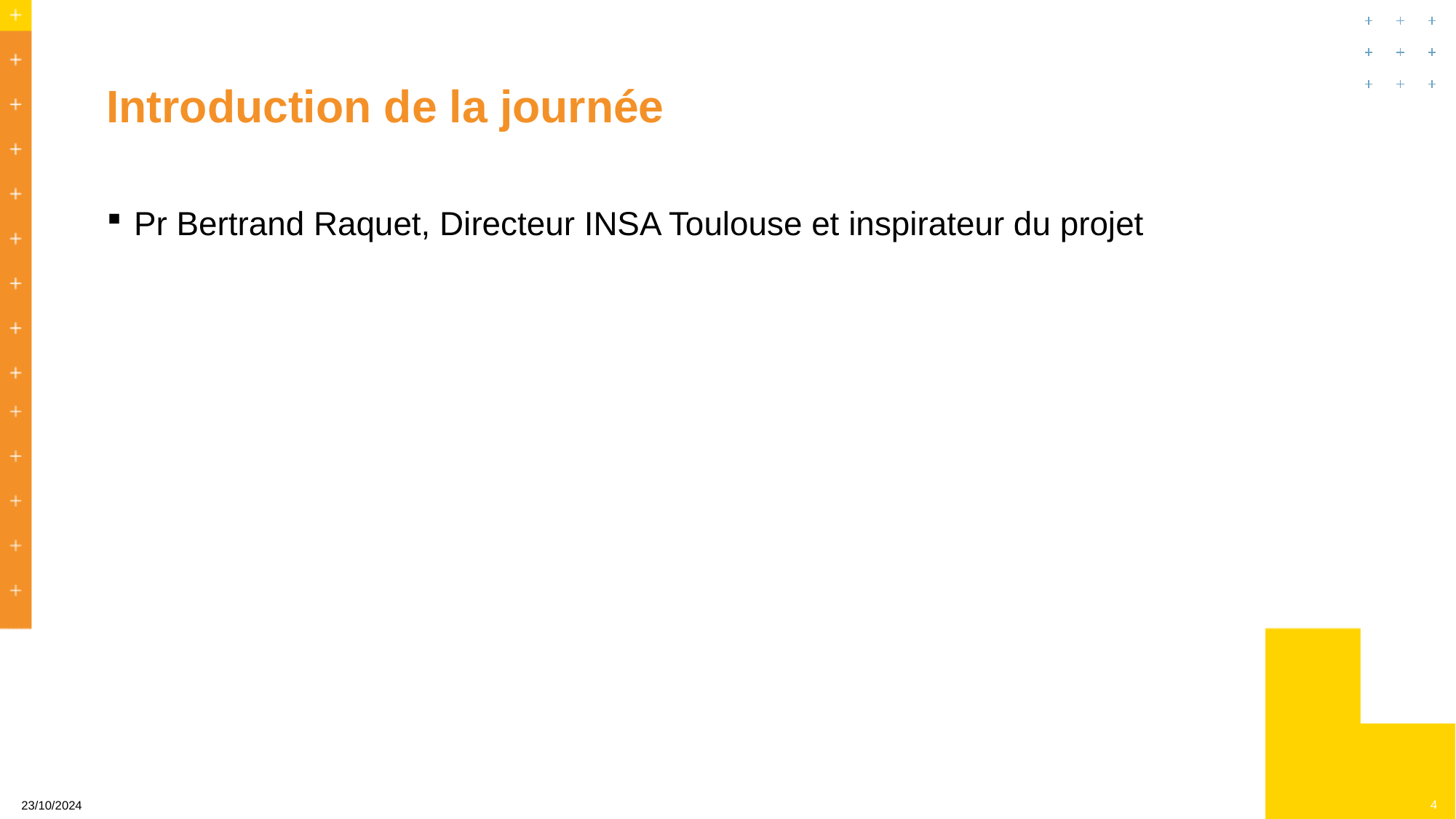

# Introduction de la journée

Pr Bertrand Raquet, Directeur INSA Toulouse et inspirateur du projet
4
23/10/2024